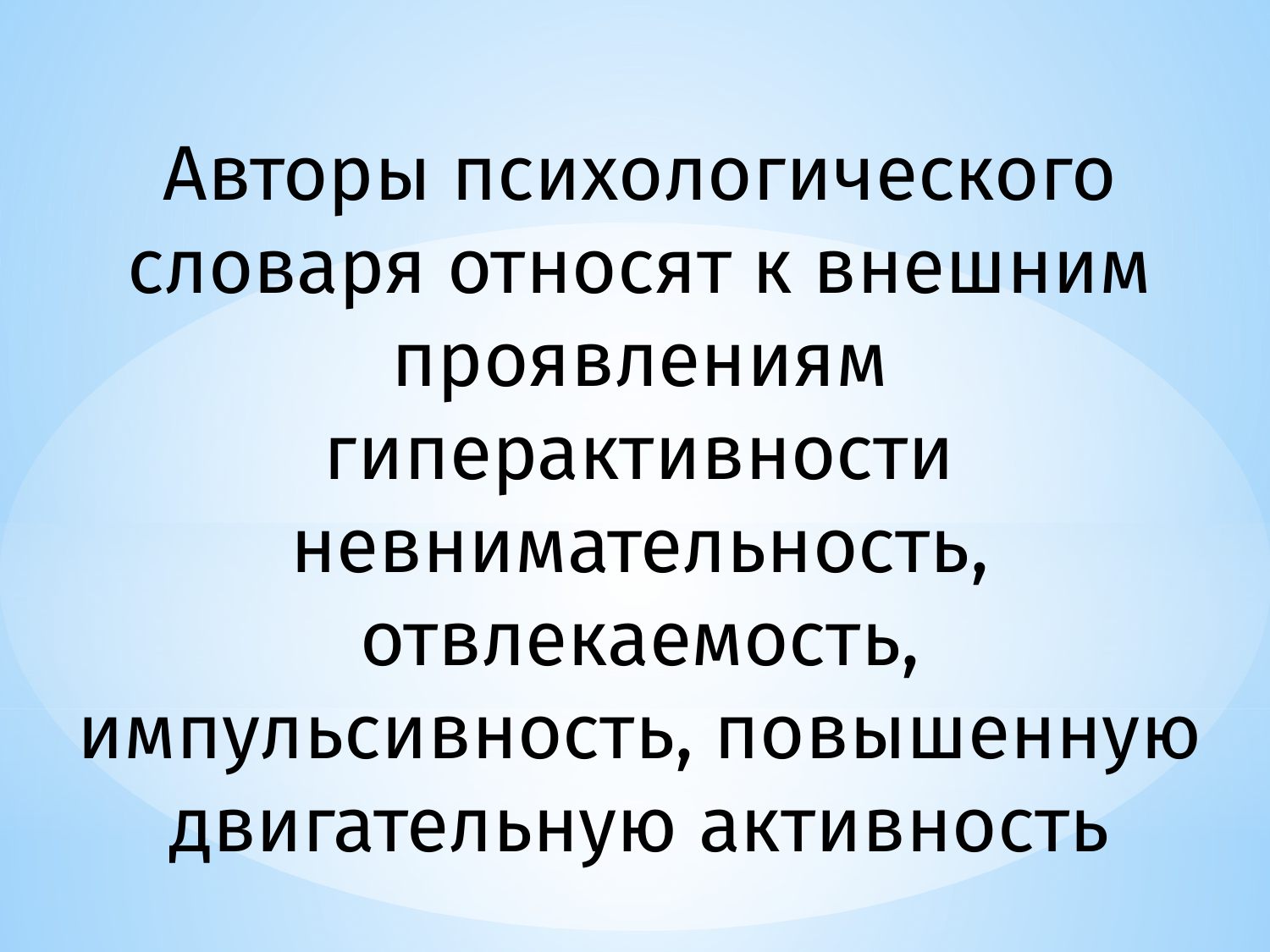

Авторы психологического словаря относят к внешним проявлениям гиперактивности невнимательность, отвлекаемость, импульсивность, повышенную двигательную активность